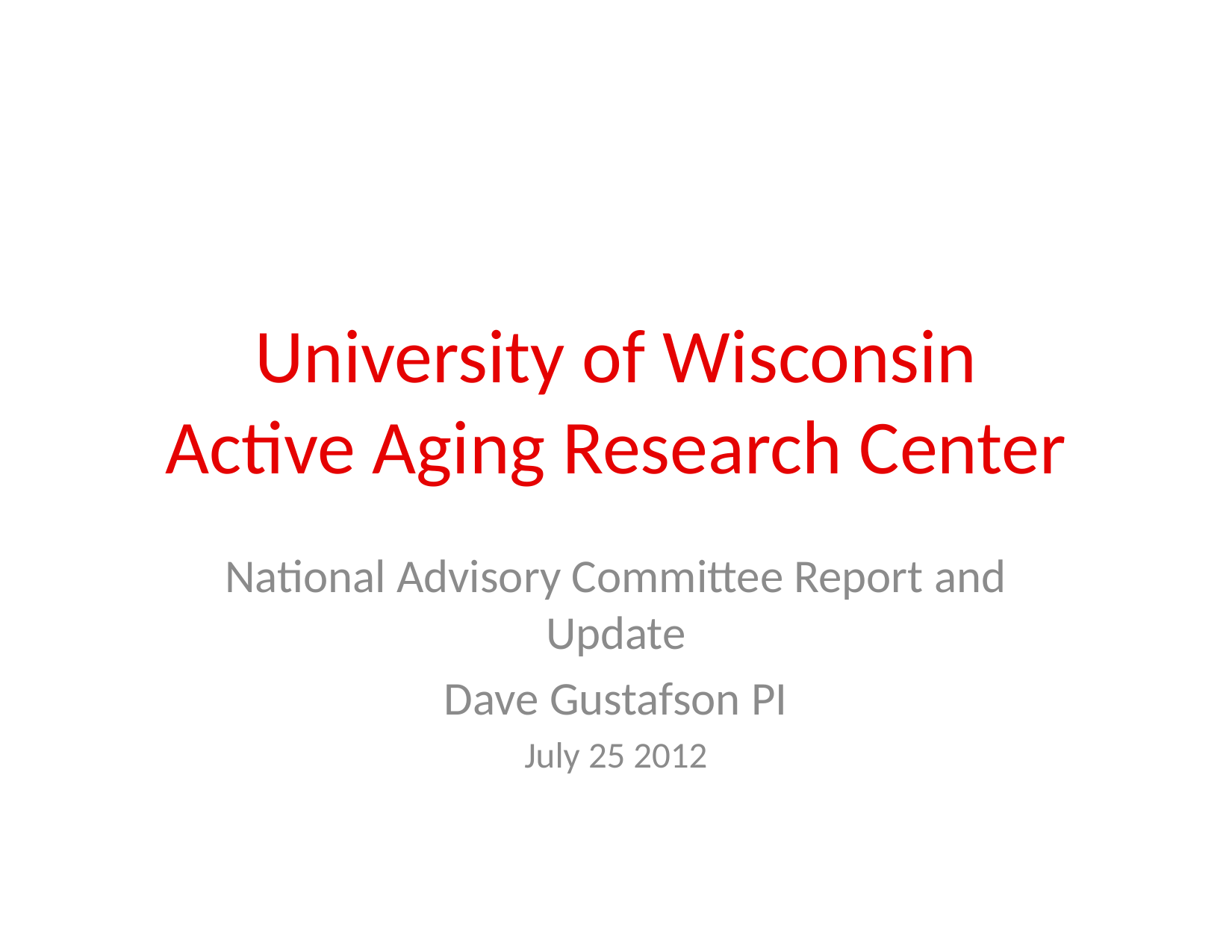

# University of Wisconsin Active Aging Research Center
National Advisory Committee Report and Update
Dave Gustafson PI
July 25 2012